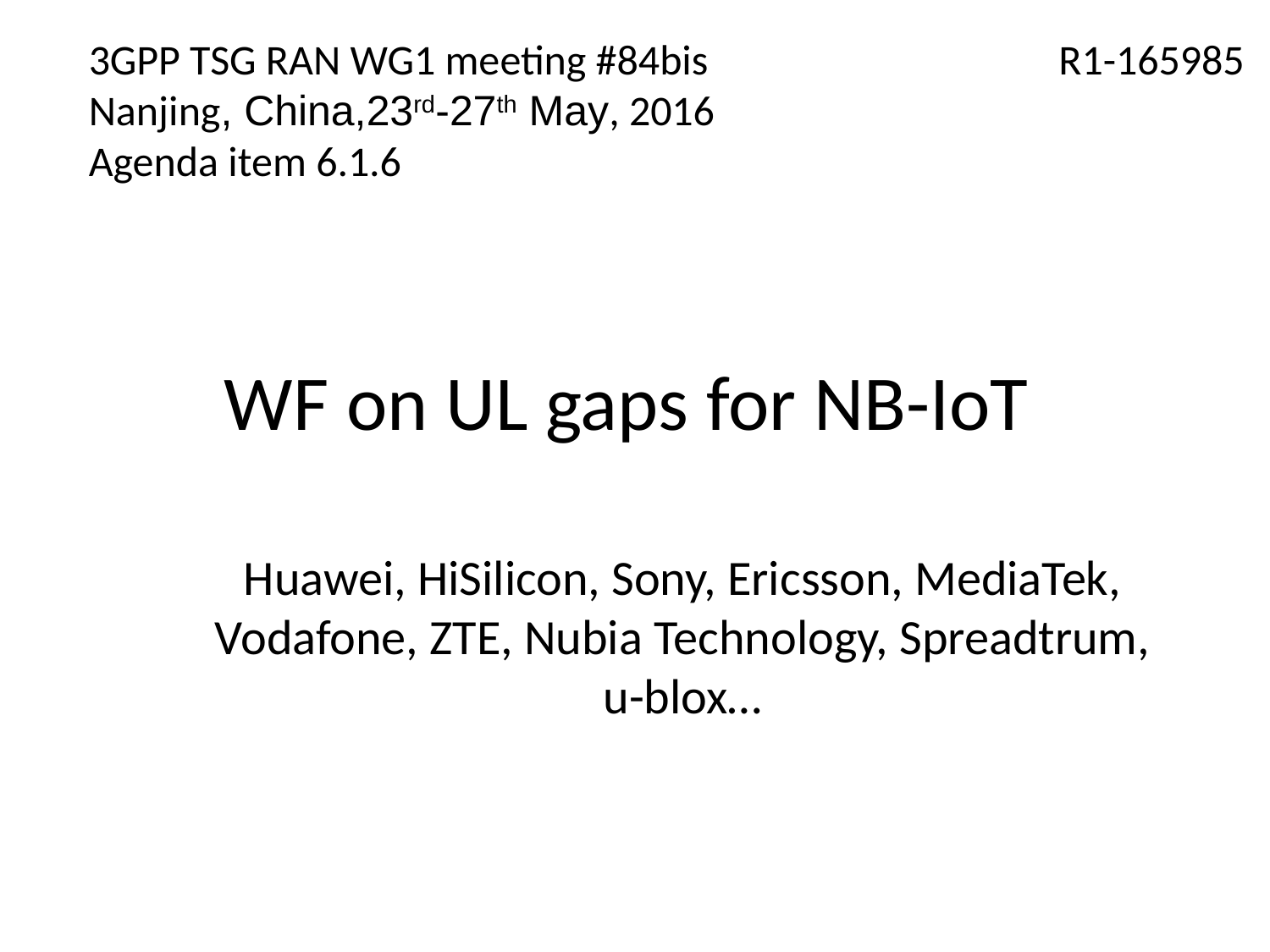

3GPP TSG RAN WG1 meeting #84bis
Nanjing, China,23rd-27th May, 2016
Agenda item 6.1.6
R1-165985
# WF on UL gaps for NB-IoT
Huawei, HiSilicon, Sony, Ericsson, MediaTek, Vodafone, ZTE, Nubia Technology, Spreadtrum, u-blox…